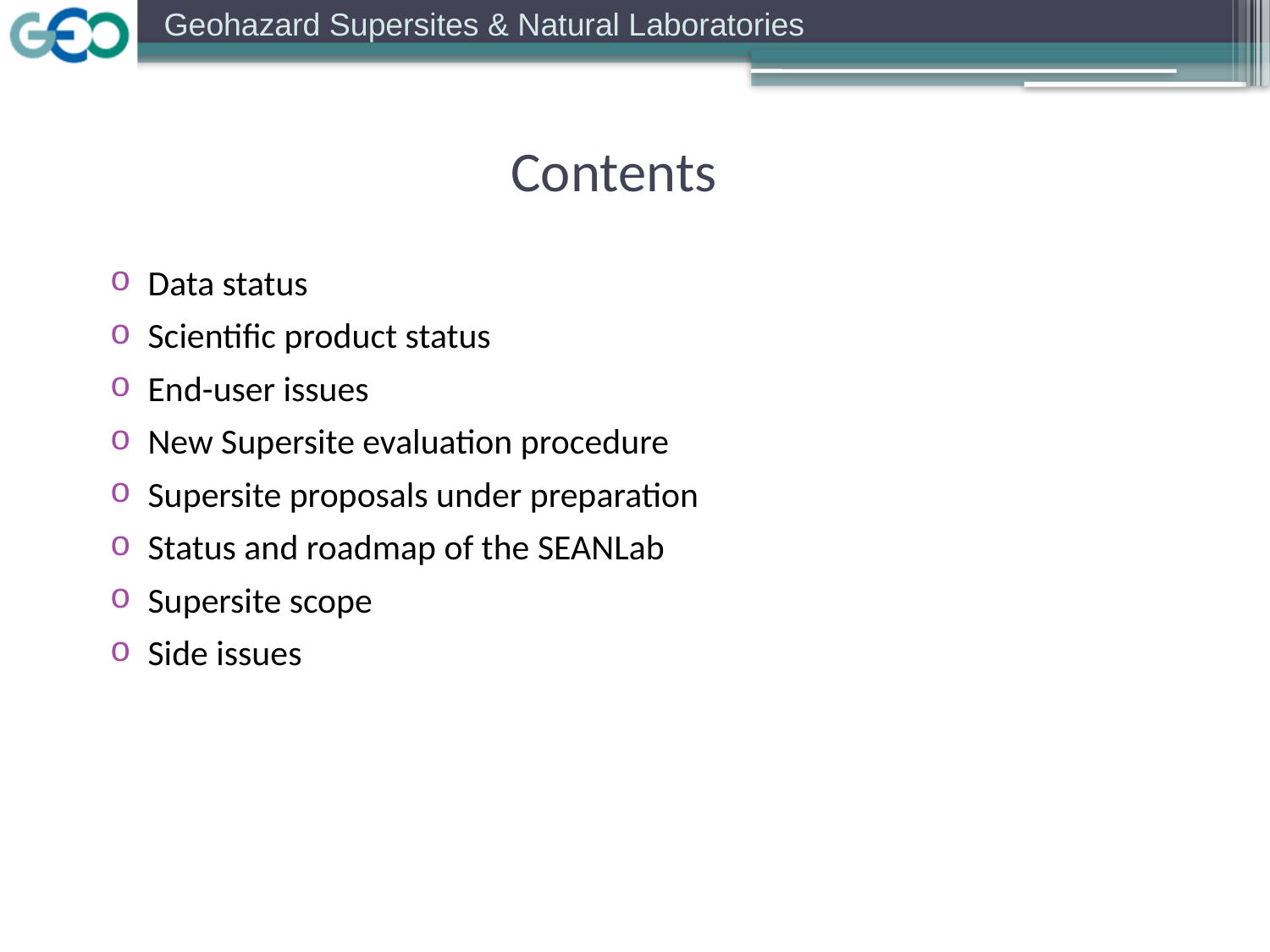

Contents

Data status
Scientific product status
End-user issues
New Supersite evaluation procedure
Supersite proposals under preparation
Status and roadmap of the SEANLab
Supersite scope
Side issues